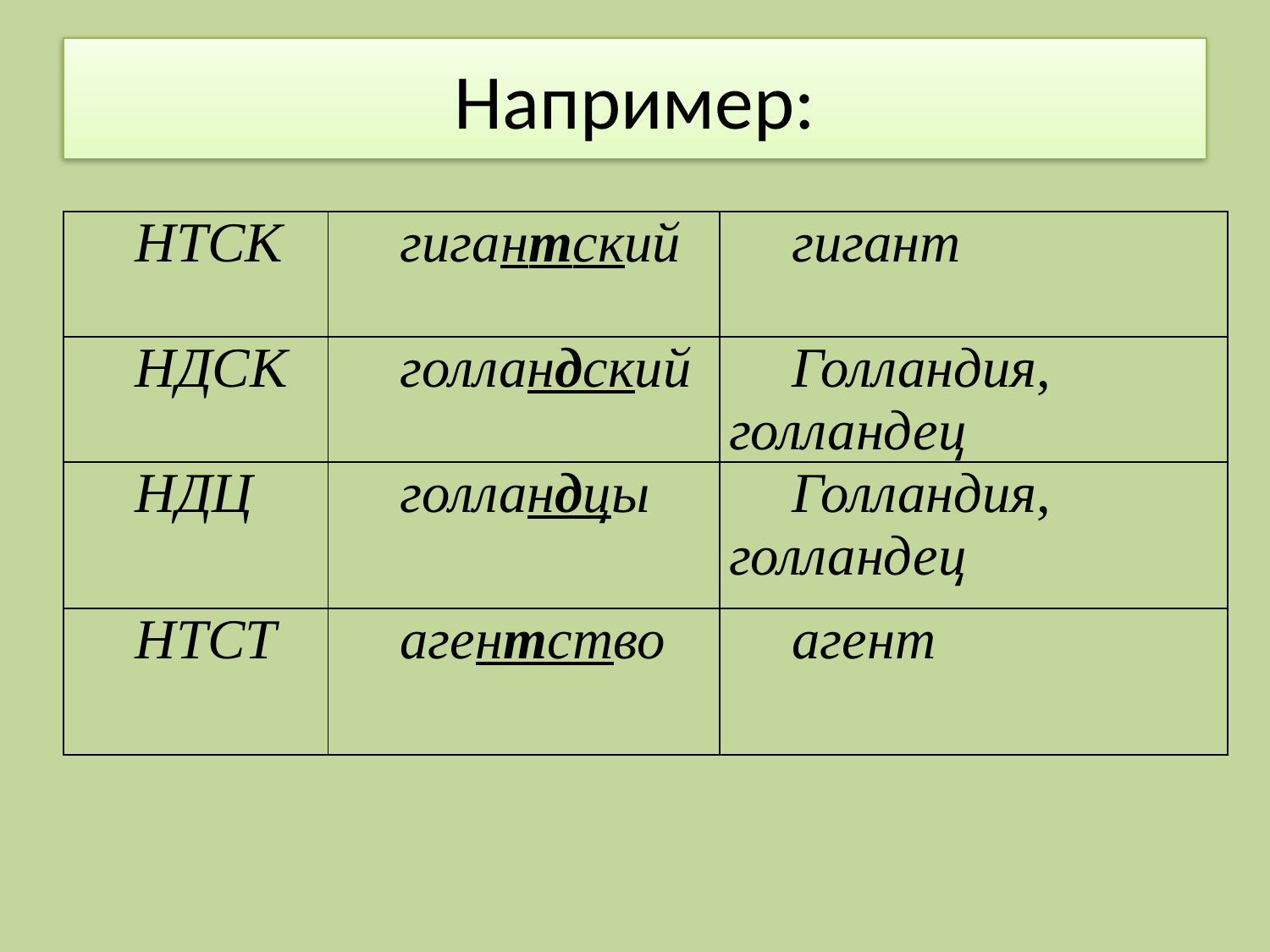

# Например:
| НТСК | гигантский | гигант |
| --- | --- | --- |
| НДСК | голландский | Голландия, голландец |
| НДЦ | голландцы | Голландия, голландец |
| НТСТ | агентство | агент |